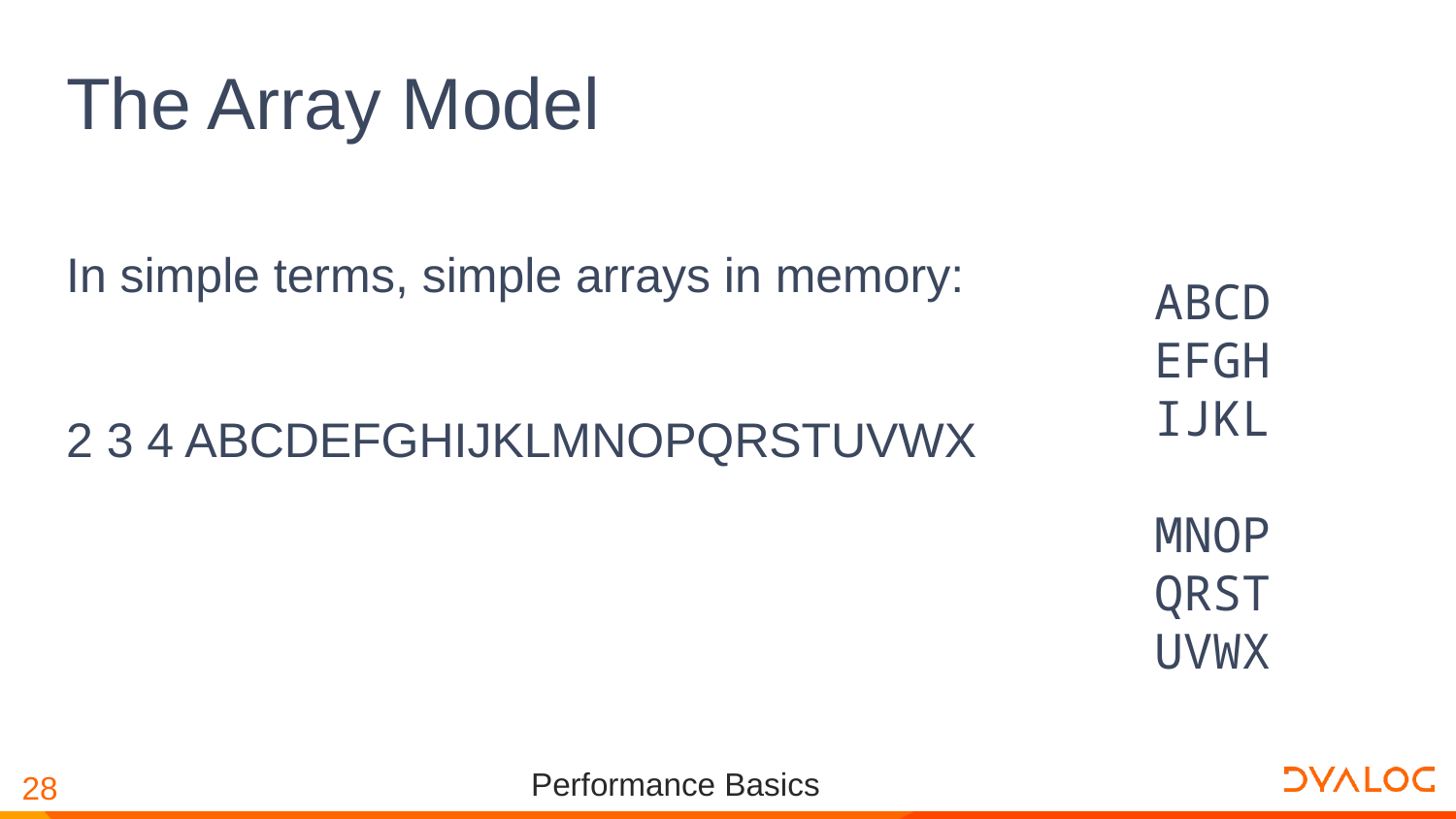

# The Array Model
In simple terms, simple arrays in memory:

2 3 4 ABCDEFGHIJKLMNOPQRSTUVWX
ABCD
EFGH
IJKL
MNOP
QRST
UVWX